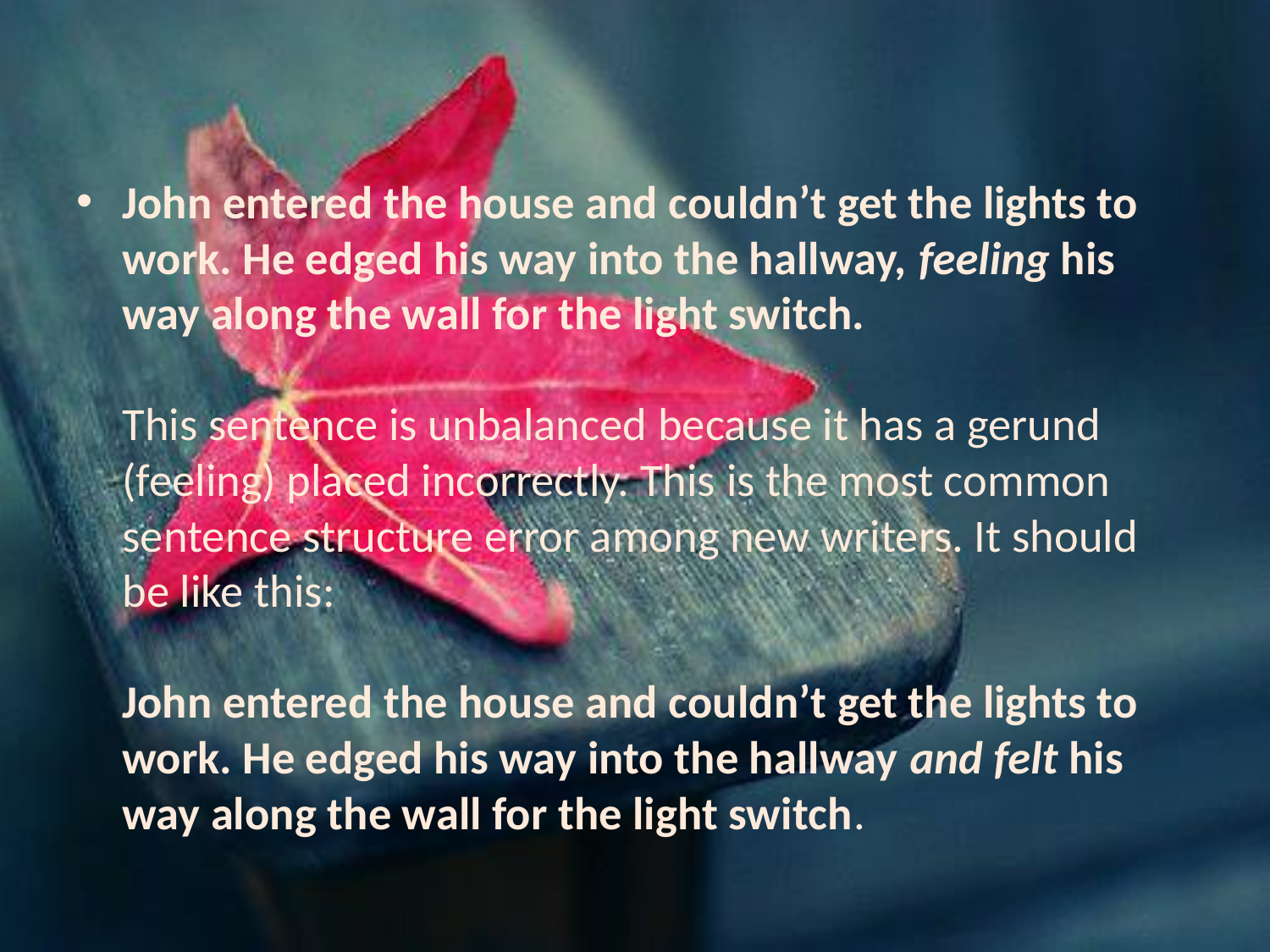

#
John entered the house and couldn’t get the lights to work. He edged his way into the hallway, feeling his way along the wall for the light switch.
This sentence is unbalanced because it has a gerund (feeling) placed incorrectly. This is the most common sentence structure error among new writers. It should be like this:
John entered the house and couldn’t get the lights to work. He edged his way into the hallway and felt his way along the wall for the light switch.